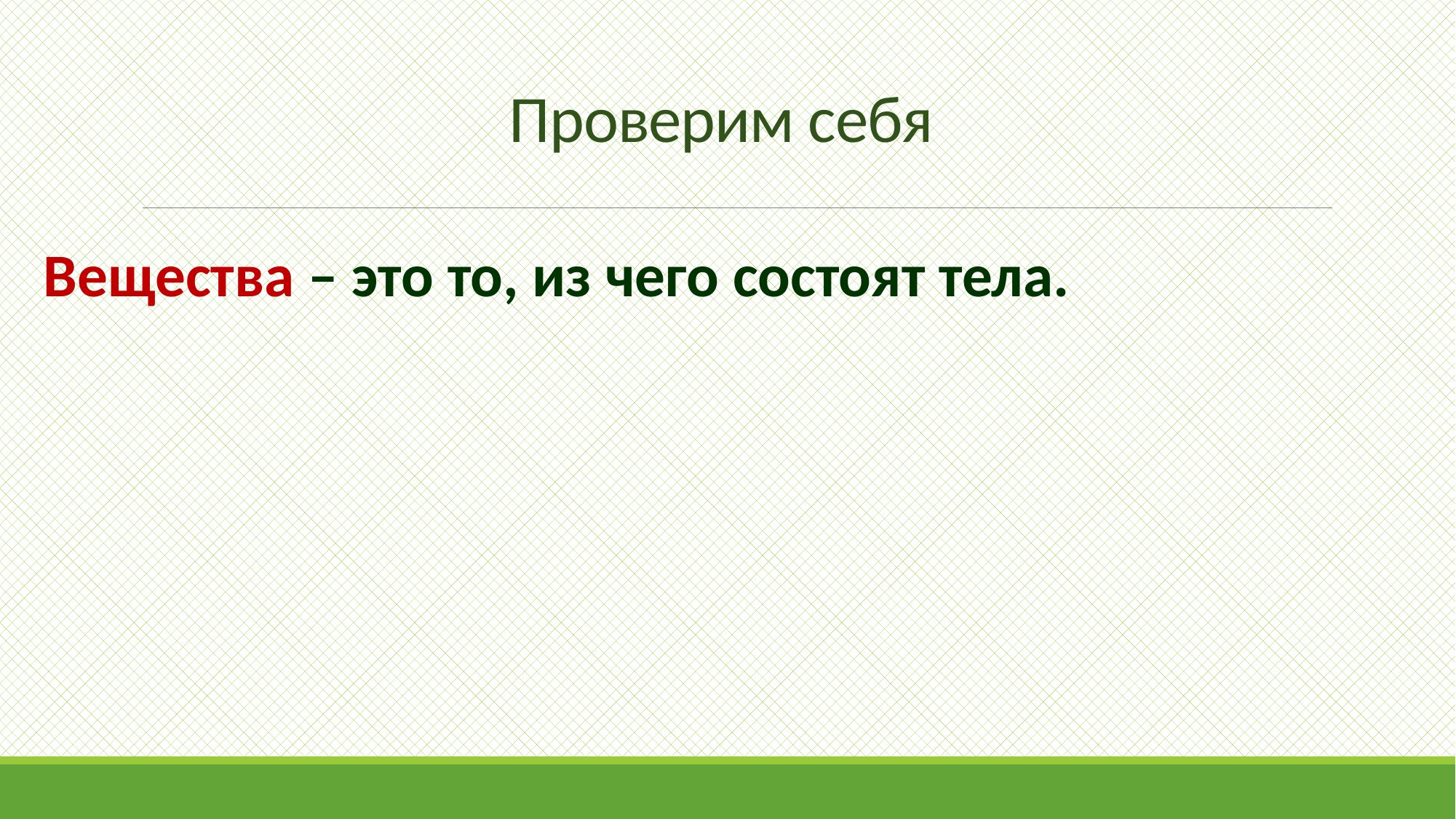

# Проверим себя
Вещества – это то, из чего состоят тела.